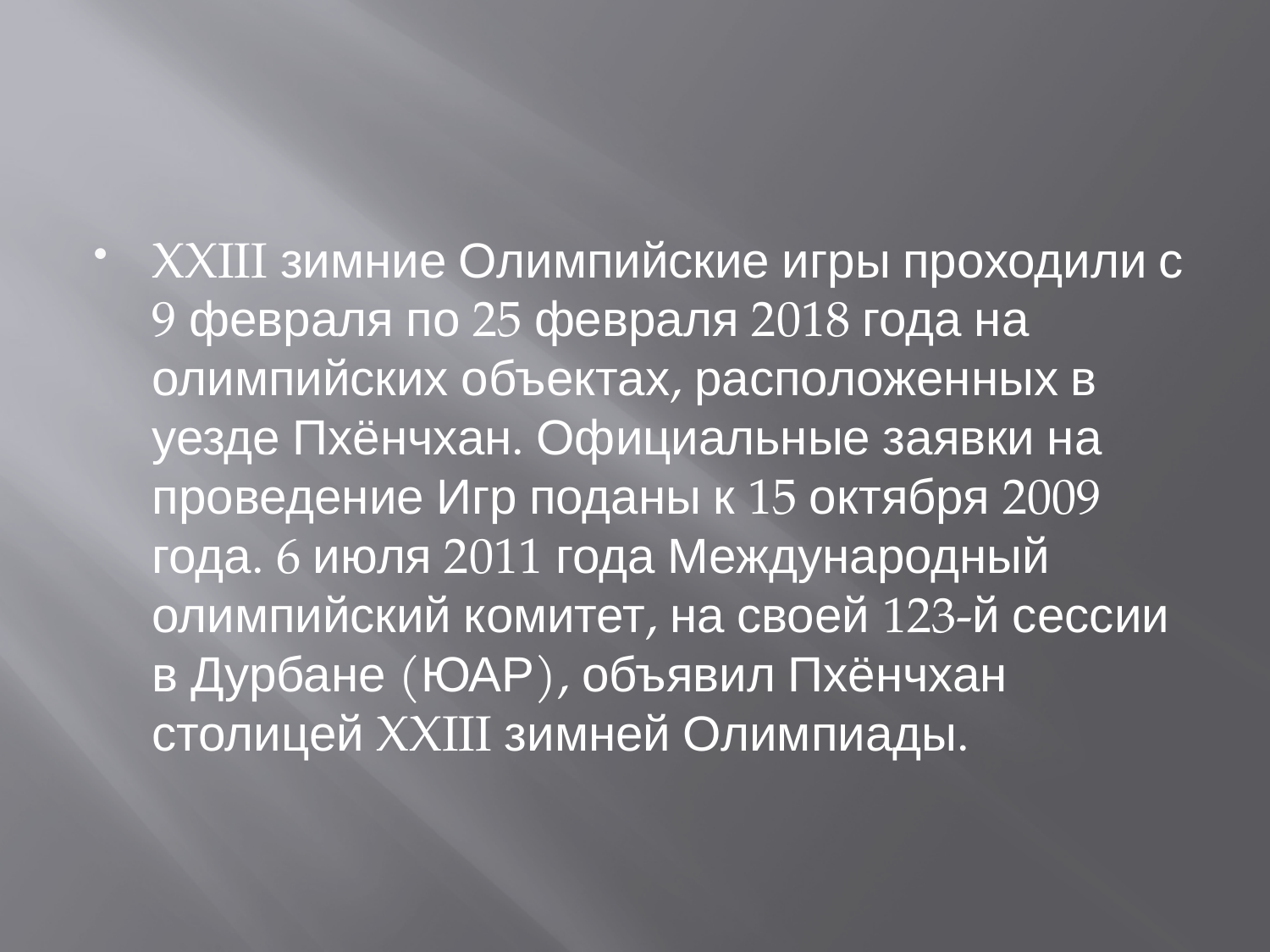

#
XXIII зимние Олимпийские игры проходили с 9 февраля по 25 февраля 2018 года на олимпийских объектах, расположенных в уезде Пхёнчхан. Официальные заявки на проведение Игр поданы к 15 октября 2009 года. 6 июля 2011 года Международный олимпийский комитет, на своей 123-й сессии в Дурбане (ЮАР), объявил Пхёнчхан столицей XXIII зимней Олимпиады.